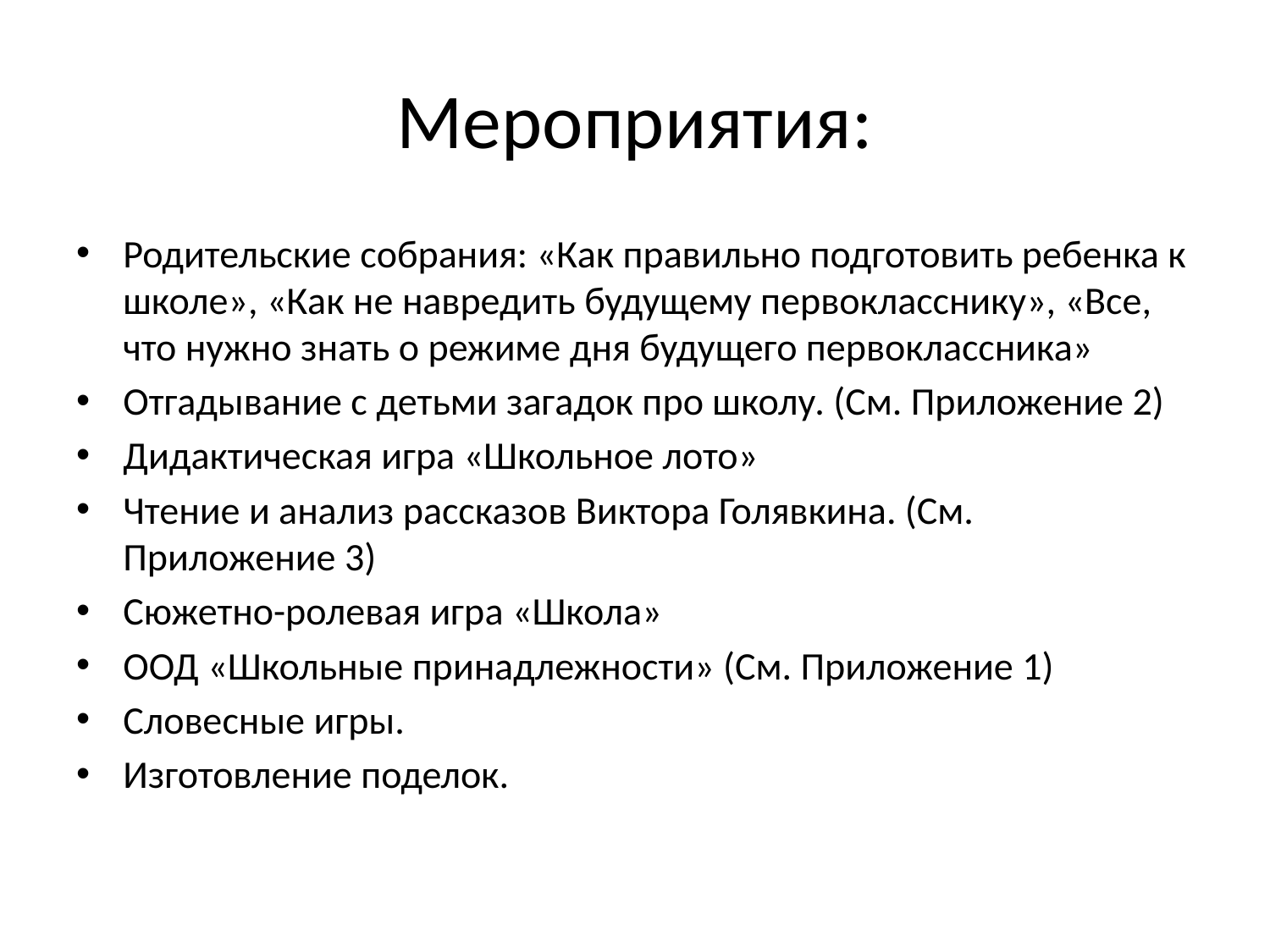

# Мероприятия:
Родительские собрания: «Как правильно подготовить ребенка к школе», «Как не навредить будущему первокласснику», «Все, что нужно знать о режиме дня будущего первоклассника»
Отгадывание с детьми загадок про школу. (См. Приложение 2)
Дидактическая игра «Школьное лото»
Чтение и анализ рассказов Виктора Голявкина. (См. Приложение 3)
Сюжетно-ролевая игра «Школа»
ООД «Школьные принадлежности» (См. Приложение 1)
Словесные игры.
Изготовление поделок.